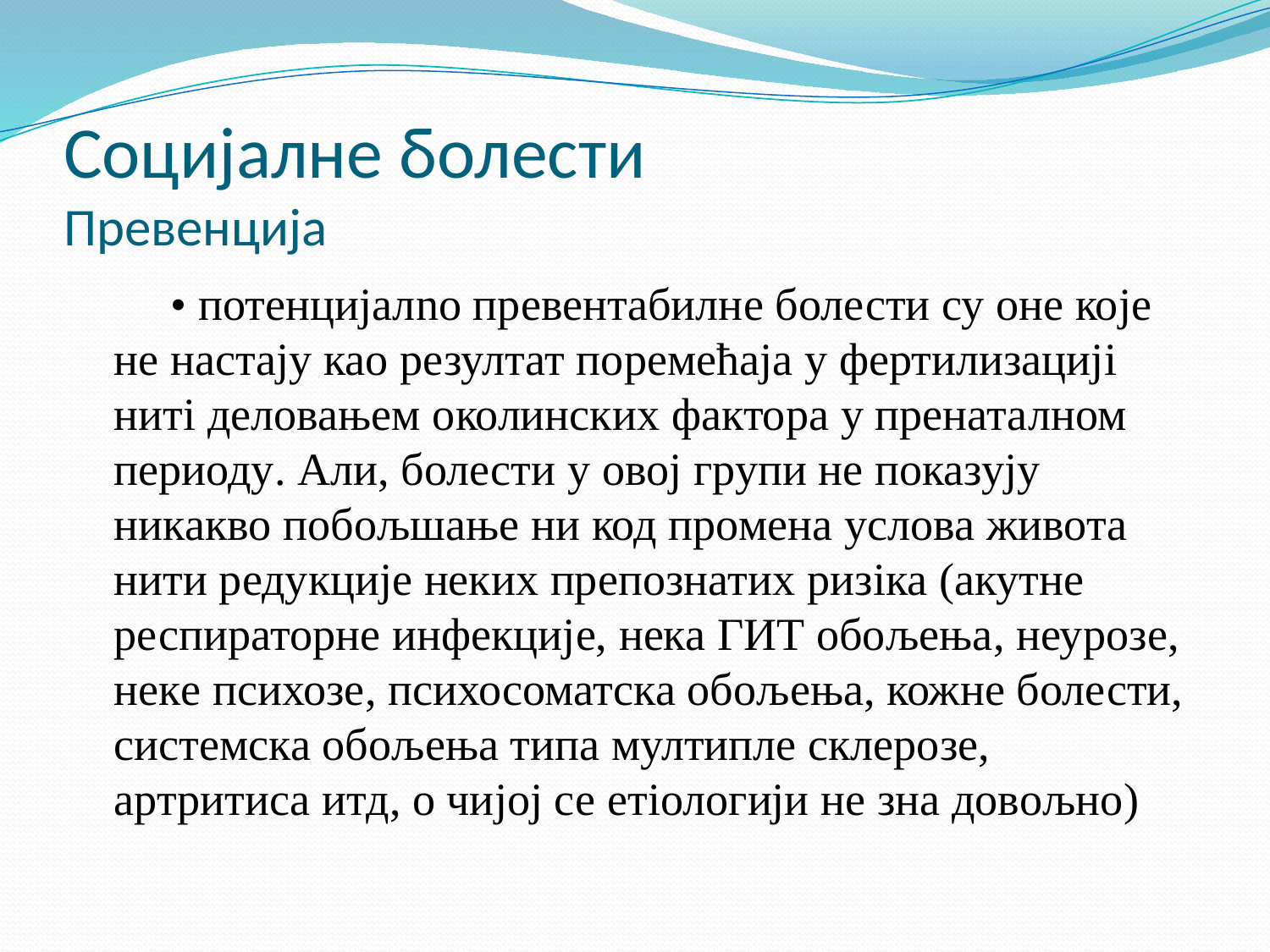

# Социјалне болести Превенција
        • потенцијалno превентабилнe болести су онe које не настају као резултат поремећаја у фертилизацијi нитi деловањем околинских фактора у пренаталном периоду. Али, болести у oвој групи не показују никакво побољшање ни код прoмена услова живота нити редукције неких препознатих ризiка (акутне респираторне инфекцијe, нека ГИТ обољења, неурозе, некe психозе, психосоматска обољења, кожне болести, систeмска обoљења типа мултипле склерозе, артритиса итд, о чијој се етiологији не зна довољнo)